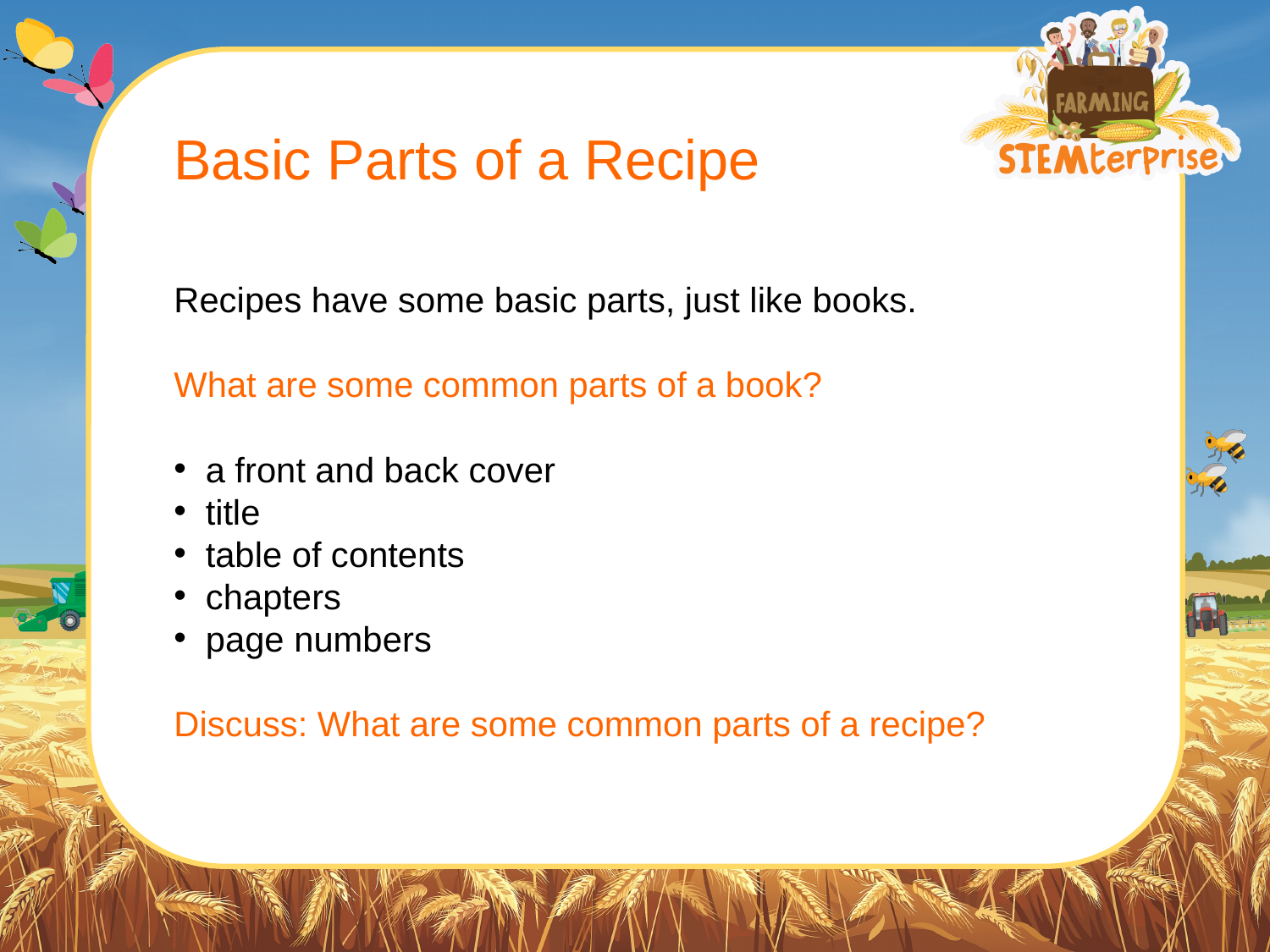

# Basic Parts of a Recipe
Recipes have some basic parts, just like books.

What are some common parts of a book?

a front and back cover
title
table of contents
chapters
page numbers

Discuss: What are some common parts of a recipe?